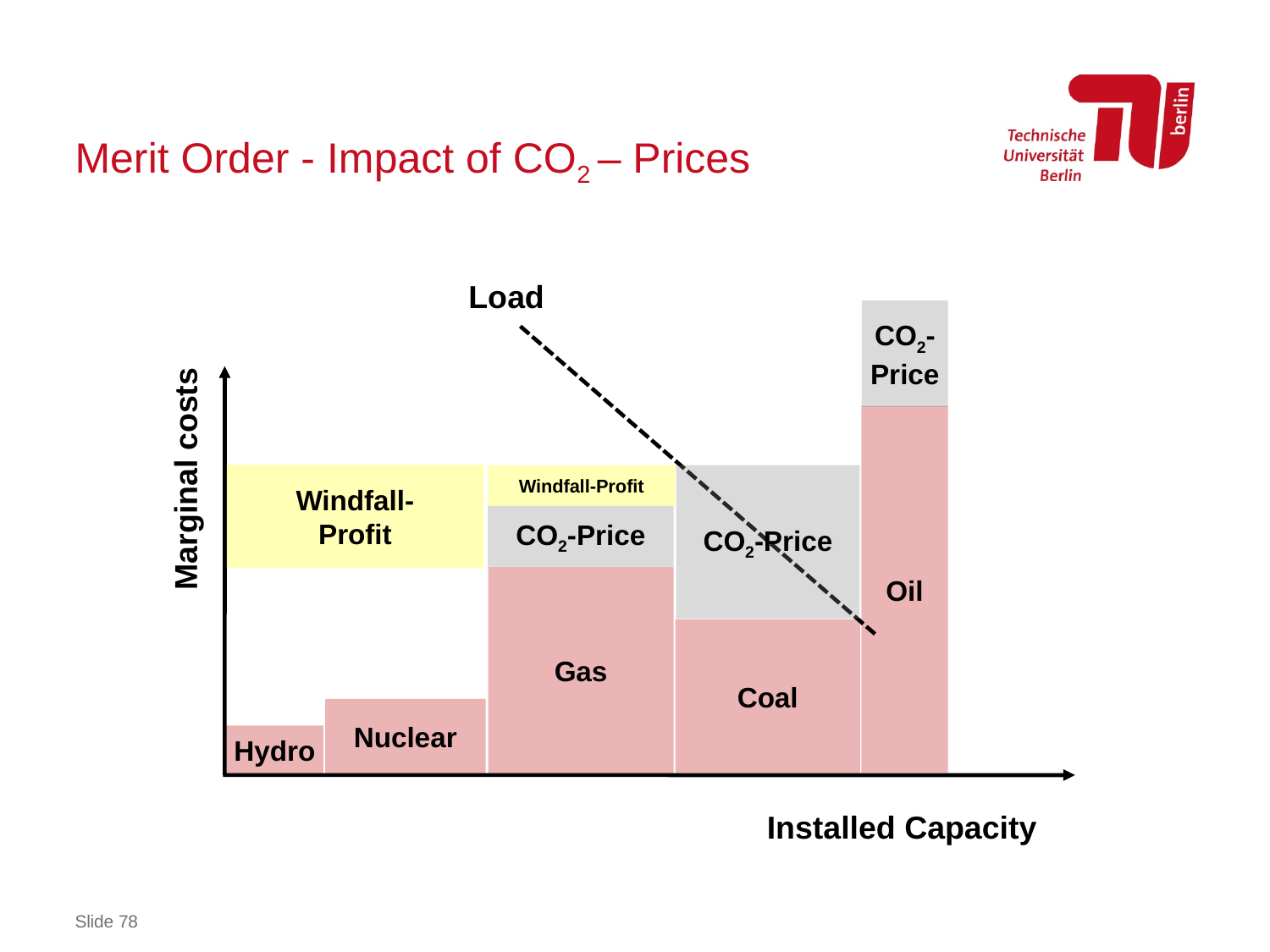

# Merit Order - Impact of CO2 – Prices
Load
CO2-
Price

Marginal costs

Installed Capacity
Oil
Windfall-
Profit
CO2-Price
Windfall-Profit
CO2-Price
Gas
Coal
Nuclear
Hydro
Slide 78